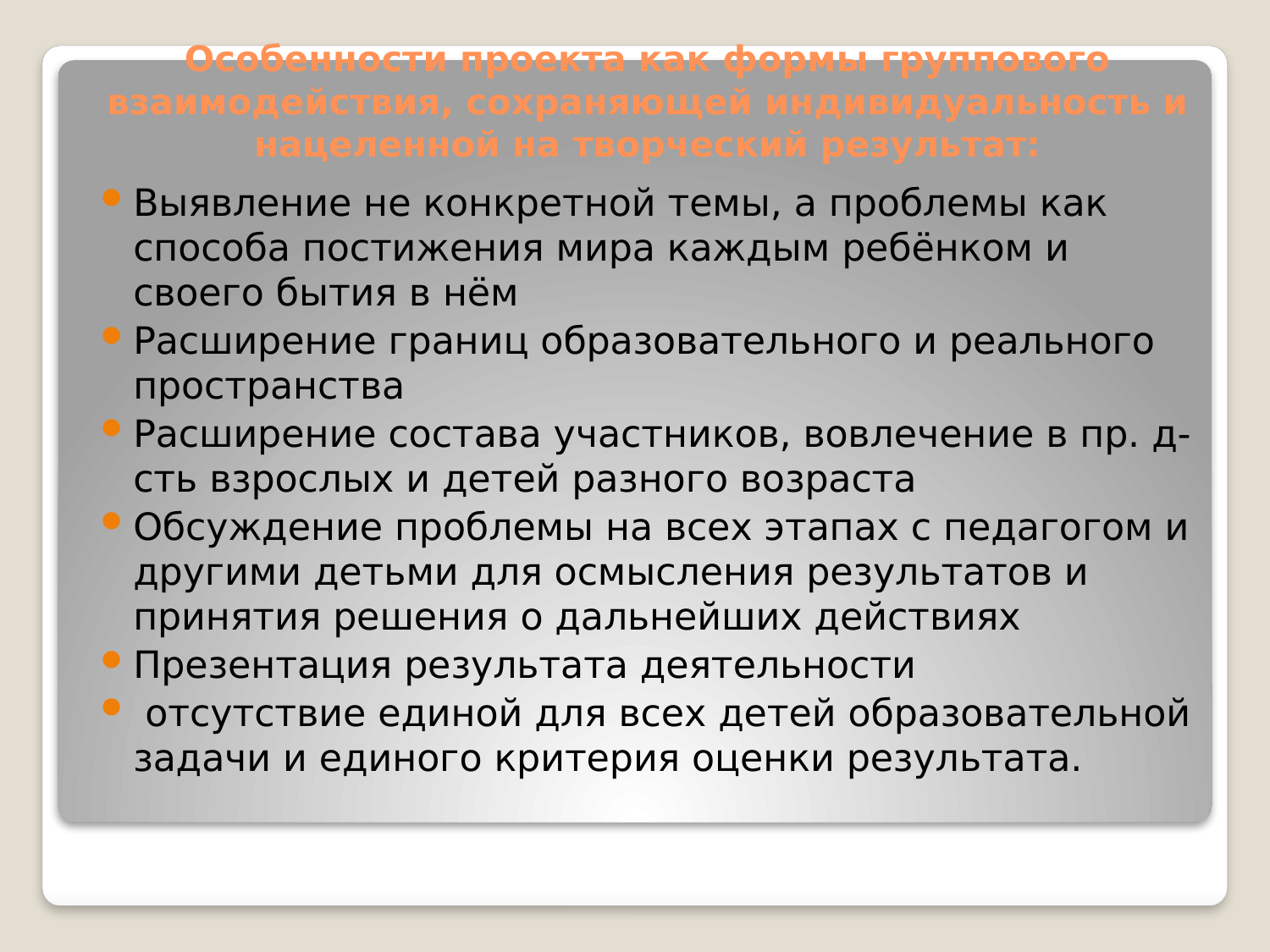

# Особенности проекта как формы группового взаимодействия, сохраняющей индивидуальность и нацеленной на творческий результат:
Выявление не конкретной темы, а проблемы как способа постижения мира каждым ребёнком и своего бытия в нём
Расширение границ образовательного и реального пространства
Расширение состава участников, вовлечение в пр. д-сть взрослых и детей разного возраста
Обсуждение проблемы на всех этапах с педагогом и другими детьми для осмысления результатов и принятия решения о дальнейших действиях
Презентация результата деятельности
 отсутствие единой для всех детей образовательной задачи и единого критерия оценки результата.